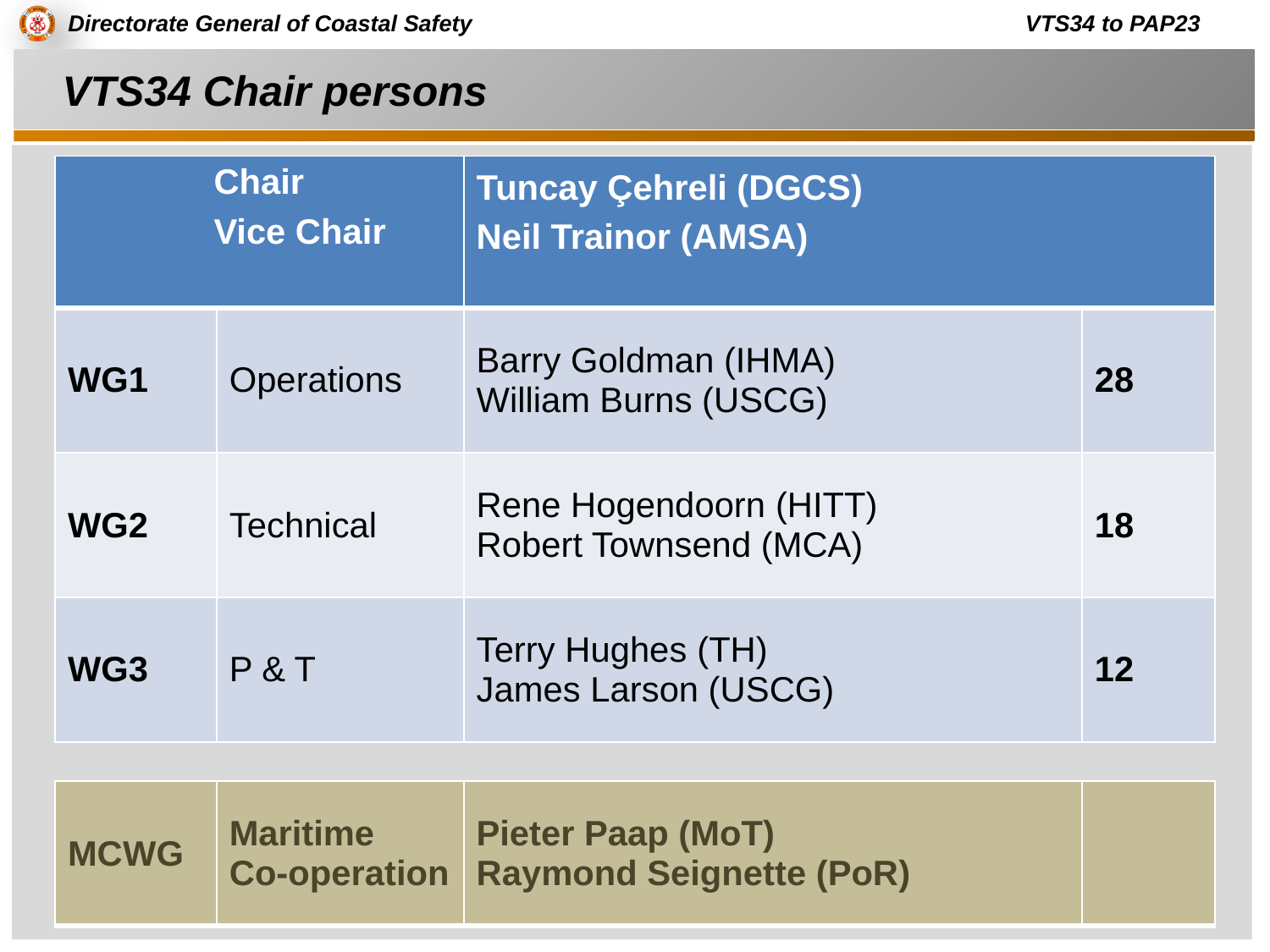

# VTS34 Chair persons
| Chair Vice Chair |  | Tuncay Çehreli (DGCS) Neil Trainor (AMSA) |  |
| --- | --- | --- | --- |
| WG1 | Operations | Barry Goldman (IHMA) William Burns (USCG) | 28 |
| WG2 | Technical | Rene Hogendoorn (HITT) Robert Townsend (MCA) | 18 |
| WG3 | P & T | Terry Hughes (TH) James Larson (USCG) | 12 |
| MCWG | Maritime Co-operation | Pieter Paap (MoT) Raymond Seignette (PoR) |  |
| --- | --- | --- | --- |